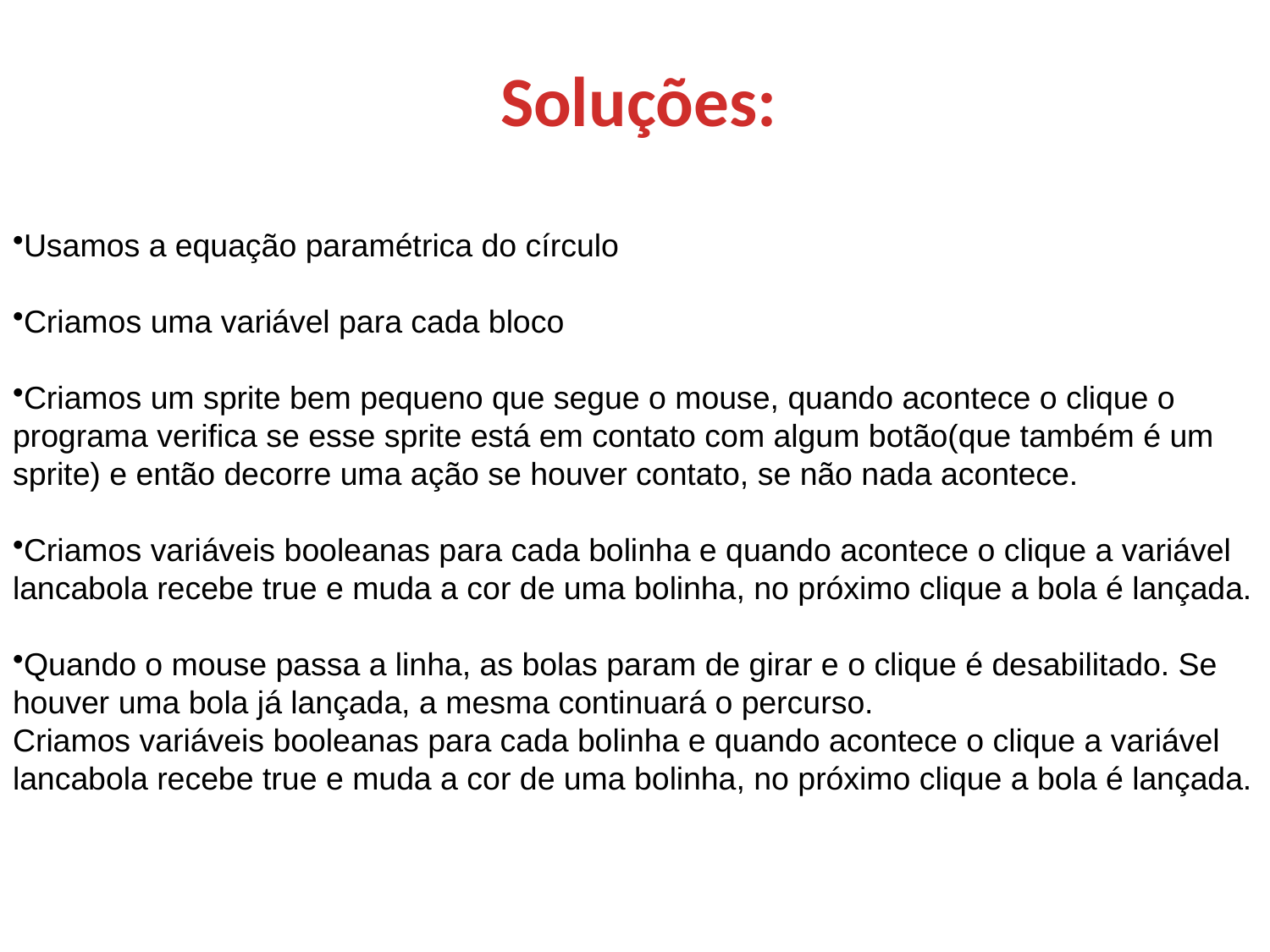

Soluções:
Usamos a equação paramétrica do círculo

Criamos uma variável para cada bloco

Criamos um sprite bem pequeno que segue o mouse, quando acontece o clique o programa verifica se esse sprite está em contato com algum botão(que também é um sprite) e então decorre uma ação se houver contato, se não nada acontece.

Criamos variáveis booleanas para cada bolinha e quando acontece o clique a variável lancabola recebe true e muda a cor de uma bolinha, no próximo clique a bola é lançada.

Quando o mouse passa a linha, as bolas param de girar e o clique é desabilitado. Se houver uma bola já lançada, a mesma continuará o percurso.
Criamos variáveis booleanas para cada bolinha e quando acontece o clique a variável lancabola recebe true e muda a cor de uma bolinha, no próximo clique a bola é lançada.